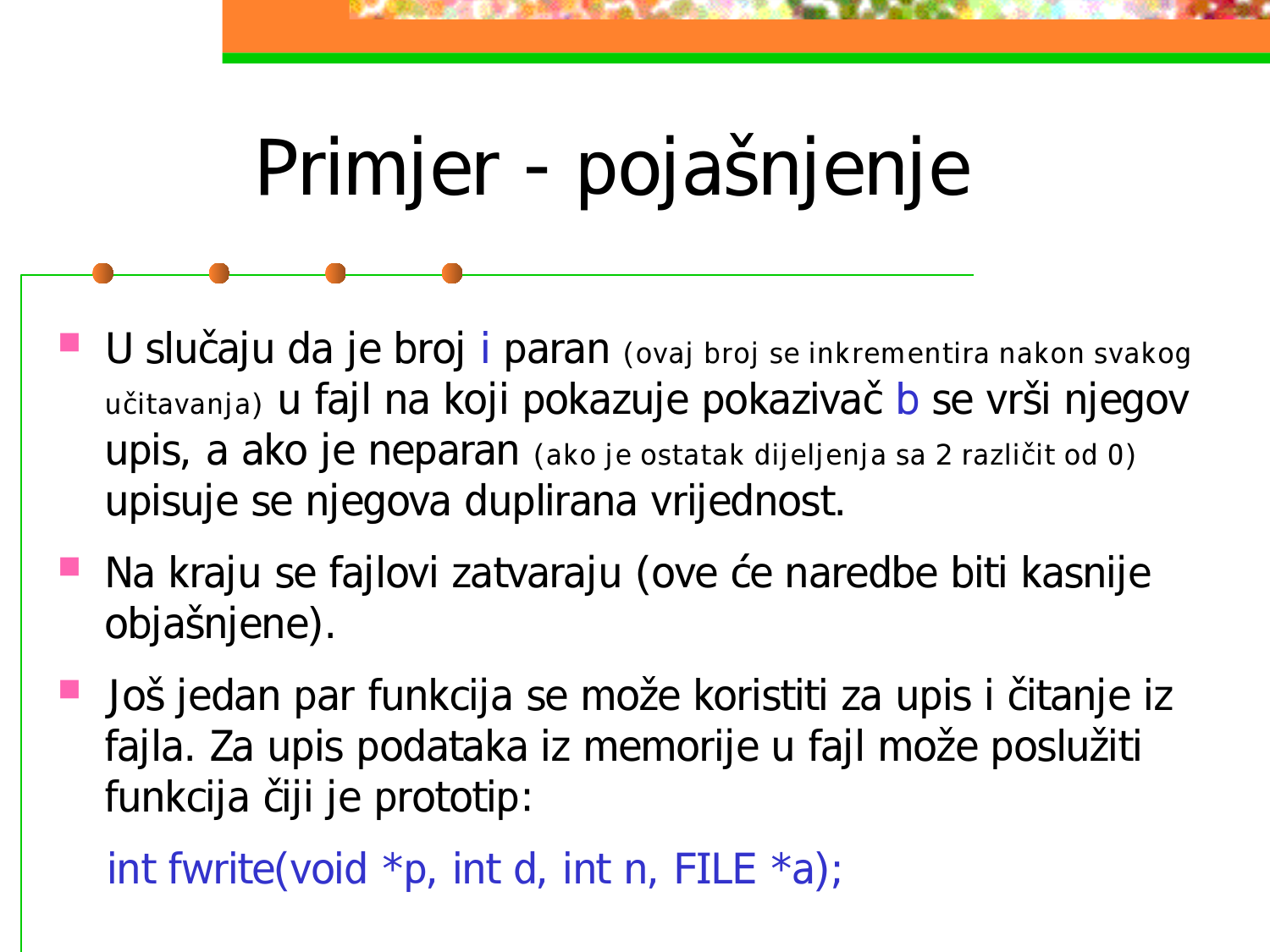

# Primjer - pojašnjenje
U slučaju da je broj i paran (ovaj broj se inkrementira nakon svakog učitavanja) u fajl na koji pokazuje pokazivač b se vrši njegov upis, a ako je neparan (ako je ostatak dijeljenja sa 2 različit od 0) upisuje se njegova duplirana vrijednost.
Na kraju se fajlovi zatvaraju (ove će naredbe biti kasnije objašnjene).
Još jedan par funkcija se može koristiti za upis i čitanje iz fajla. Za upis podataka iz memorije u fajl može poslužiti funkcija čiji je prototip:
int fwrite(void *p, int d, int n, FILE *a);